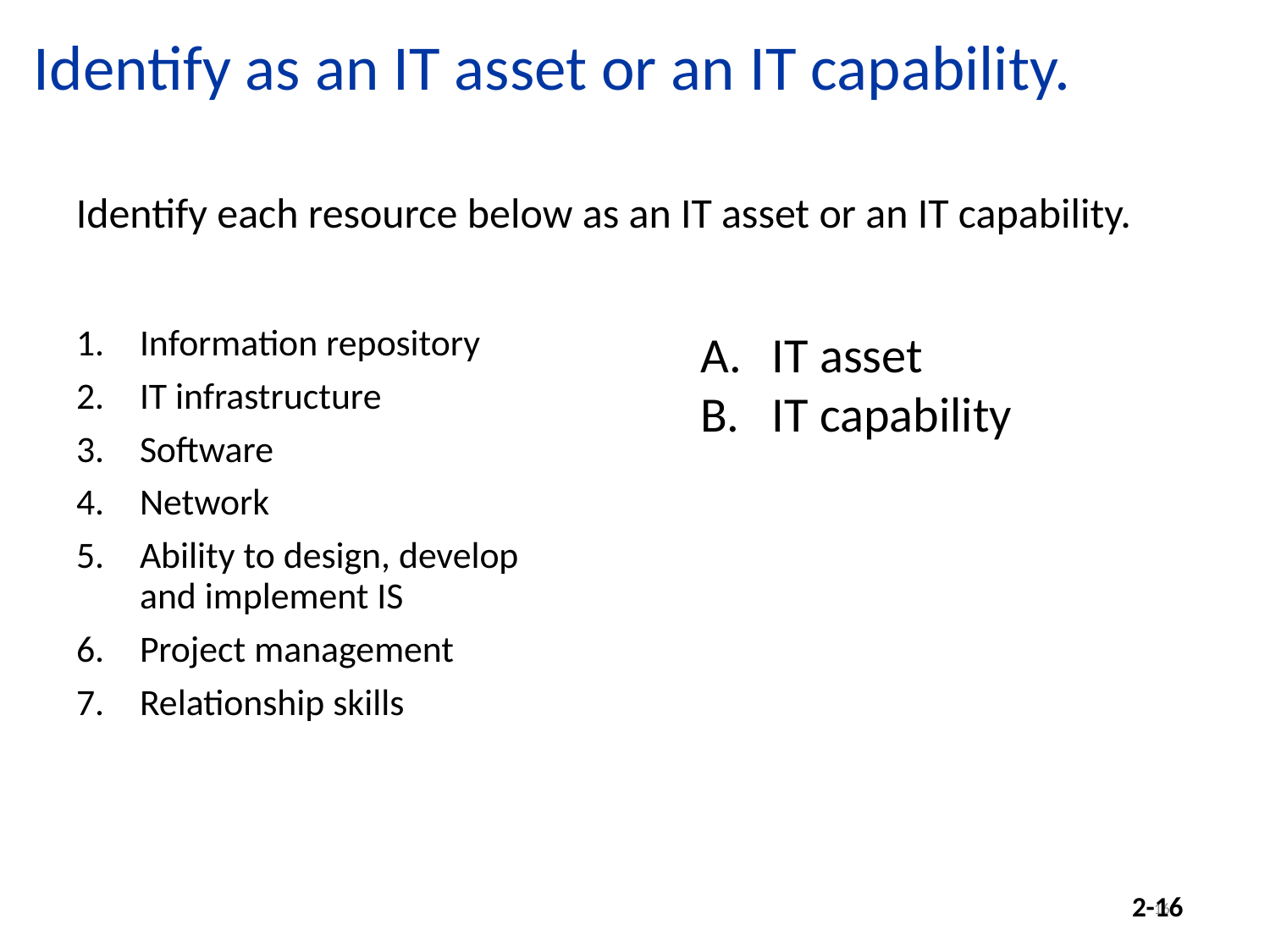

# Identify as an IT asset or an IT capability.
Identify each resource below as an IT asset or an IT capability.
Information repository
IT infrastructure
Software
Network
Ability to design, develop and implement IS
Project management
Relationship skills

IT asset
IT capability
16